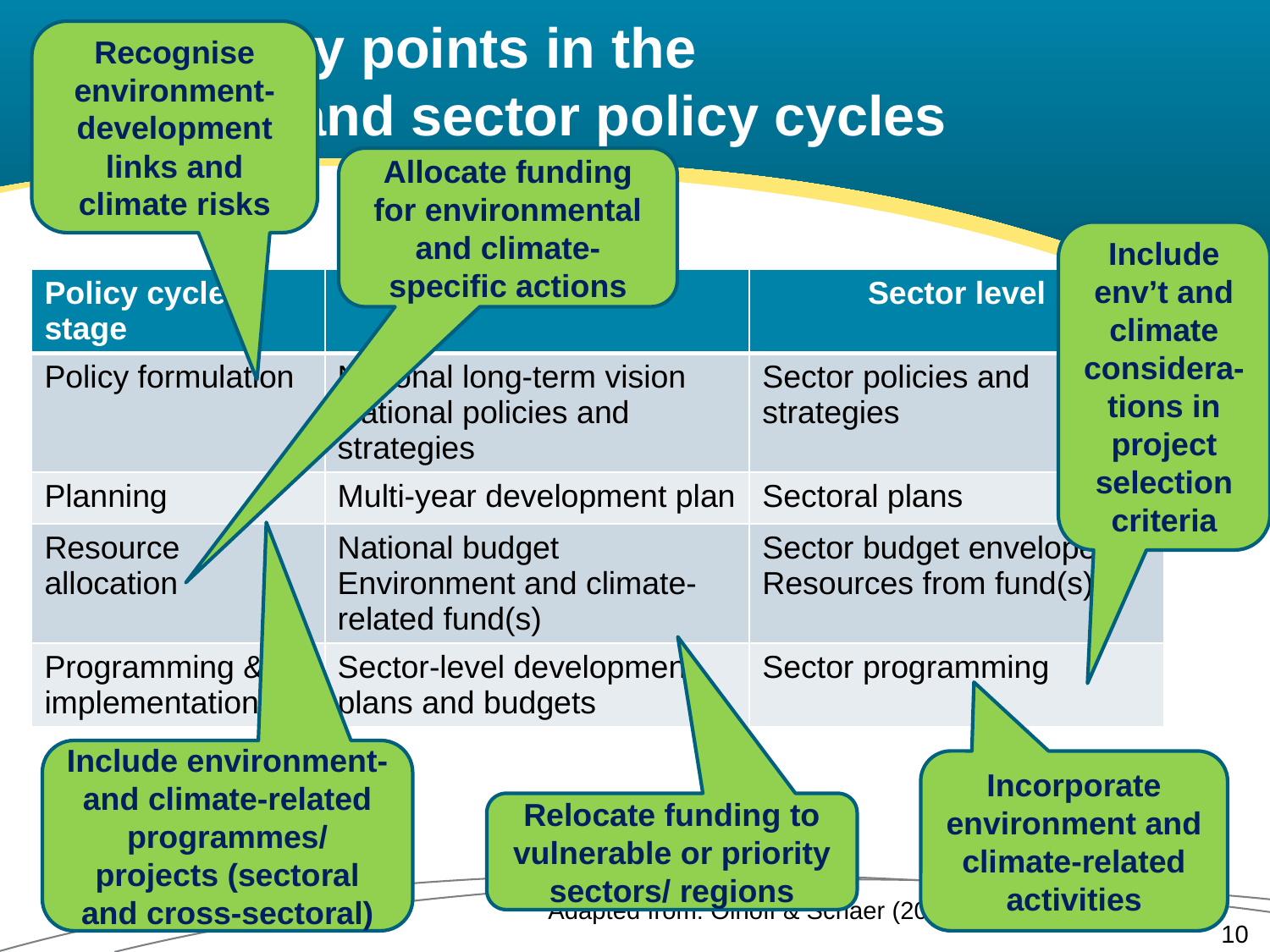

# Main entry points in the national and sector policy cycles
Recognise environment-development links and climate risks
Allocate funding for environmental and climate-specific actions
Include env’t and climate considera-tions in project selection criteria
| Policy cycle stage | National level | Sector level |
| --- | --- | --- |
| Policy formulation | National long-term vision National policies and strategies | Sector policies and strategies |
| Planning | Multi-year development plan | Sectoral plans |
| Resource allocation | National budget Environment and climate-related fund(s) | Sector budget envelopes Resources from fund(s) |
| Programming & implementation | Sector-level development plans and budgets | Sector programming |
Include environment- and climate-related programmes/ projects (sectoral and cross-sectoral)
Incorporate environment and climate-related activities
Relocate funding to vulnerable or priority sectors/ regions
Adapted from: Olhoff & Schaer (2010)  Fig. 1, p. 10
10